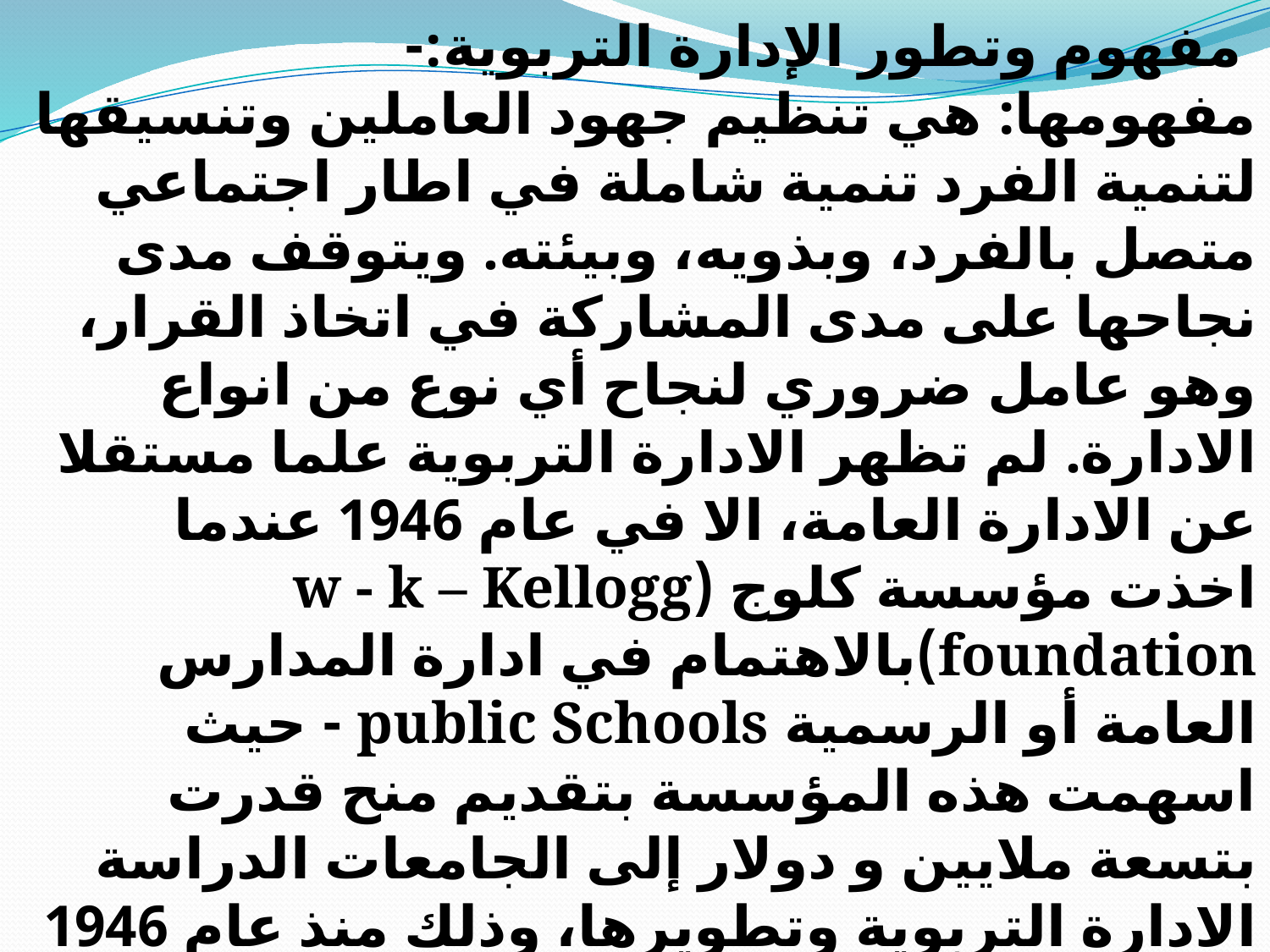

مفهوم وتطور الإدارة التربوية:-
مفهومها: هي تنظيم جهود العاملين وتنسيقها لتنمية الفرد تنمية شاملة في اطار اجتماعي متصل بالفرد، وبذويه، وبيئته. ويتوقف مدى نجاحها على مدى المشاركة في اتخاذ القرار، وهو عامل ضروري لنجاح أي نوع من انواع الادارة. لم تظهر الادارة التربوية علما مستقلا عن الادارة العامة، الا في عام 1946 عندما اخذت مؤسسة كلوج (w - k – Kellogg foundation)بالاهتمام في ادارة المدارس العامة أو الرسمية public Schools - حيث اسهمت هذه المؤسسة بتقديم منح قدرت بتسعة ملايين و دولار إلى الجامعات الدراسة الادارة التربوية وتطويرها، وذلك منذ عام 1946 الى علم ۱۹۵۹ وكانت هذه المنح محفزا قويا لقيام الجامعات بأجراء دراسات اساسية حول الادارة التربوية بهدف التوصل الىصياغة نظرية لها.